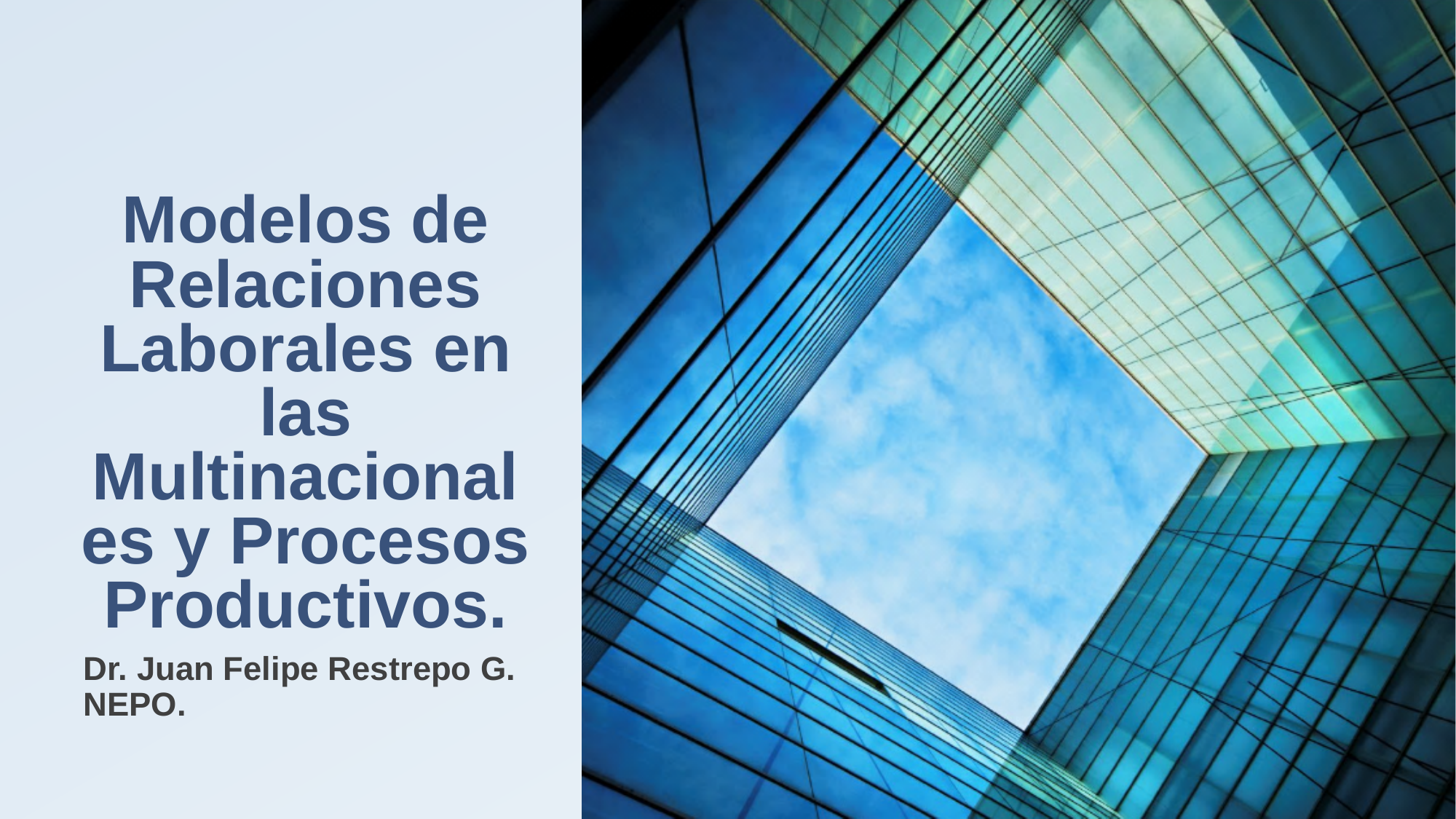

# Modelos de Relaciones Laborales en las Multinacionales y Procesos Productivos.
Dr. Juan Felipe Restrepo G.
NEPO.